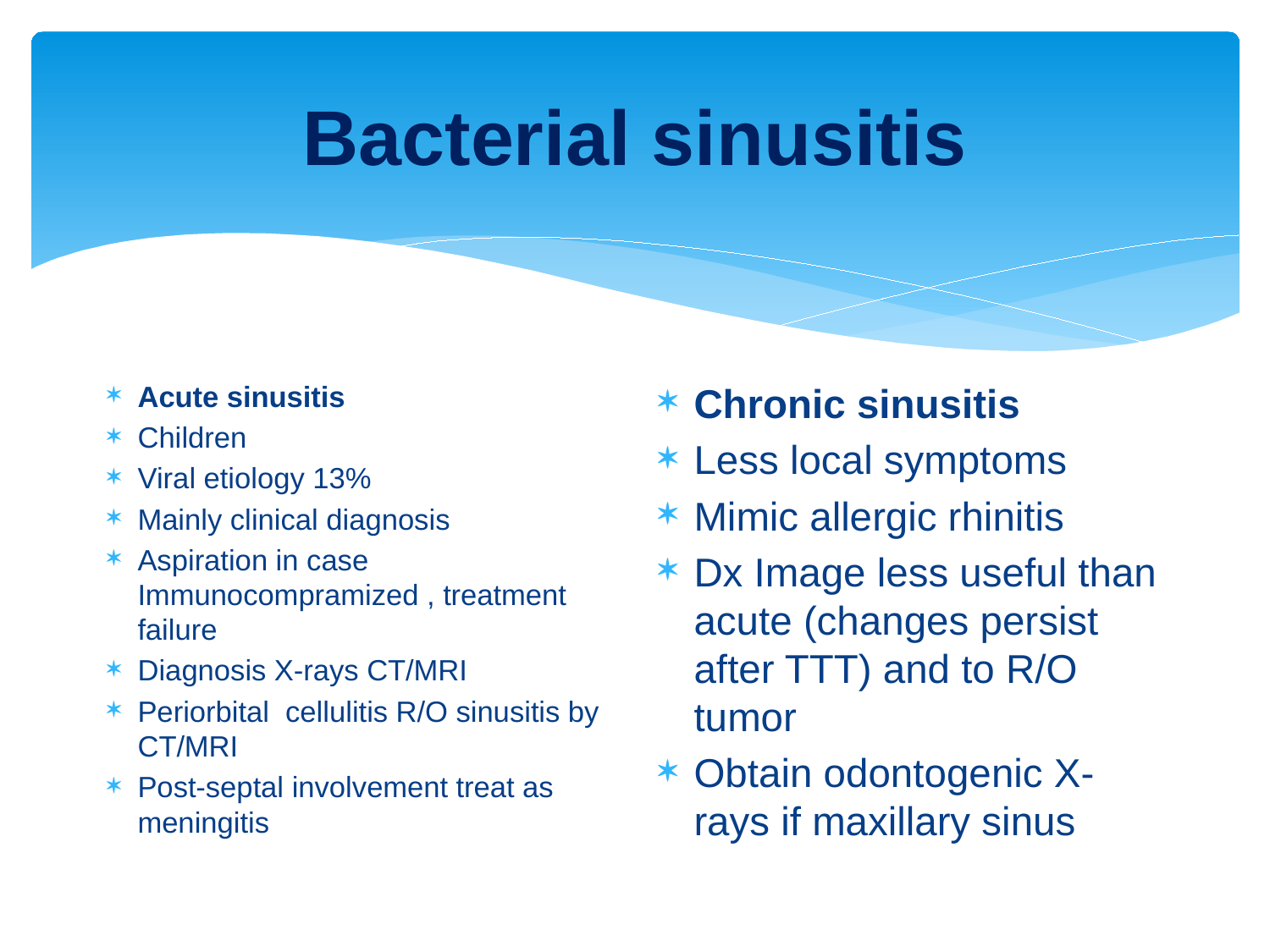

# Bacterial sinusitis
Acute sinusitis
Children
Viral etiology 13%
Mainly clinical diagnosis
Aspiration in case Immunocompramized , treatment failure
Diagnosis X-rays CT/MRI
Periorbital  cellulitis R/O sinusitis by CT/MRI
Post-septal involvement treat as meningitis
Chronic sinusitis
Less local symptoms
Mimic allergic rhinitis
Dx Image less useful than acute (changes persist after TTT) and to R/O tumor
Obtain odontogenic X-rays if maxillary sinus